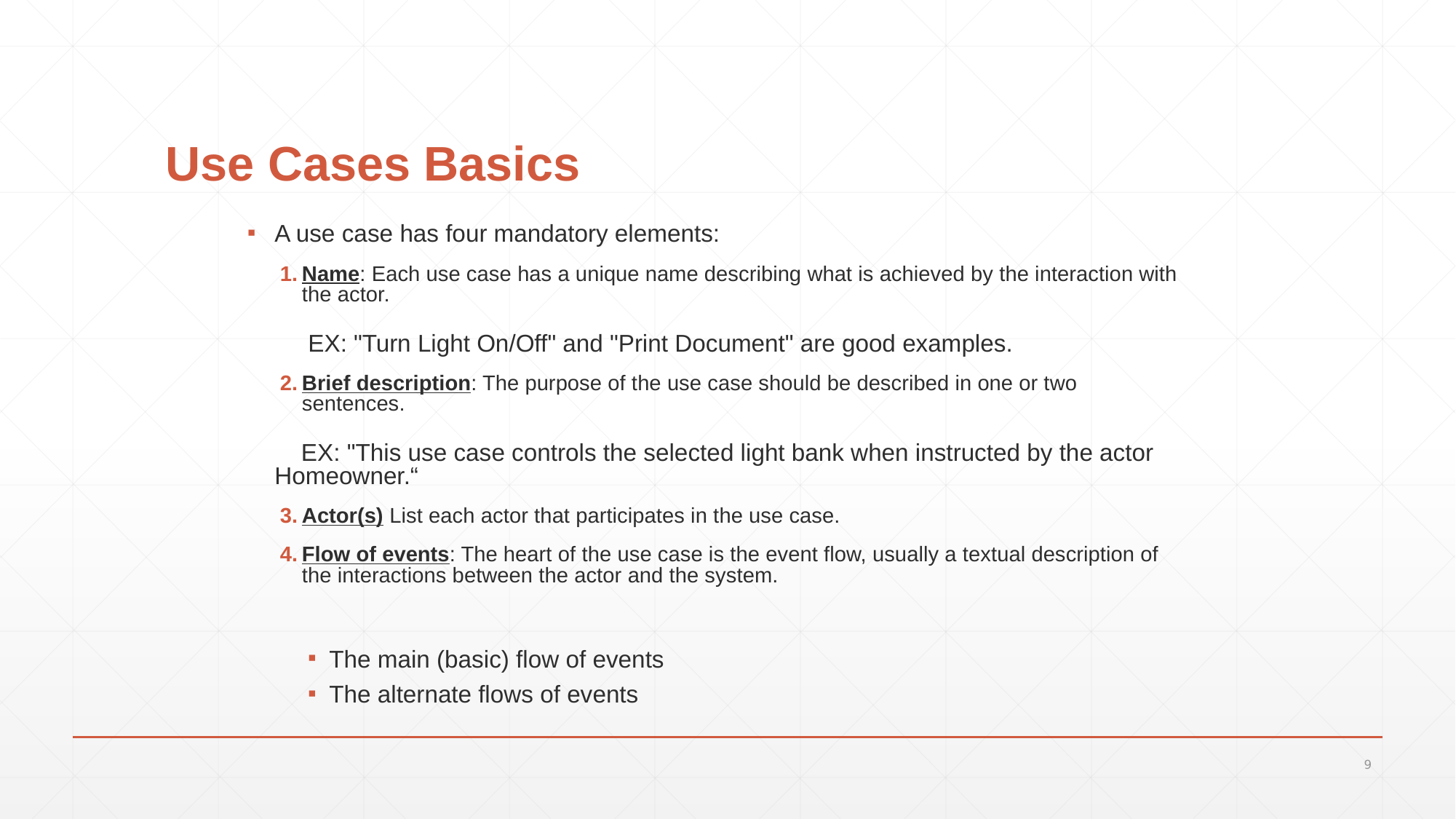

# Use Cases Basics
A use case has four mandatory elements:
Name: Each use case has a unique name describing what is achieved by the interaction with the actor.
         EX: "Turn Light On/Off" and "Print Document" are good examples.
Brief description: The purpose of the use case should be described in one or two sentences.
        EX: "This use case controls the selected light bank when instructed by the actor Homeowner.“
Actor(s) List each actor that participates in the use case.
Flow of events: The heart of the use case is the event flow, usually a textual description of the interactions between the actor and the system.

The main (basic) flow of events
The alternate flows of events
9